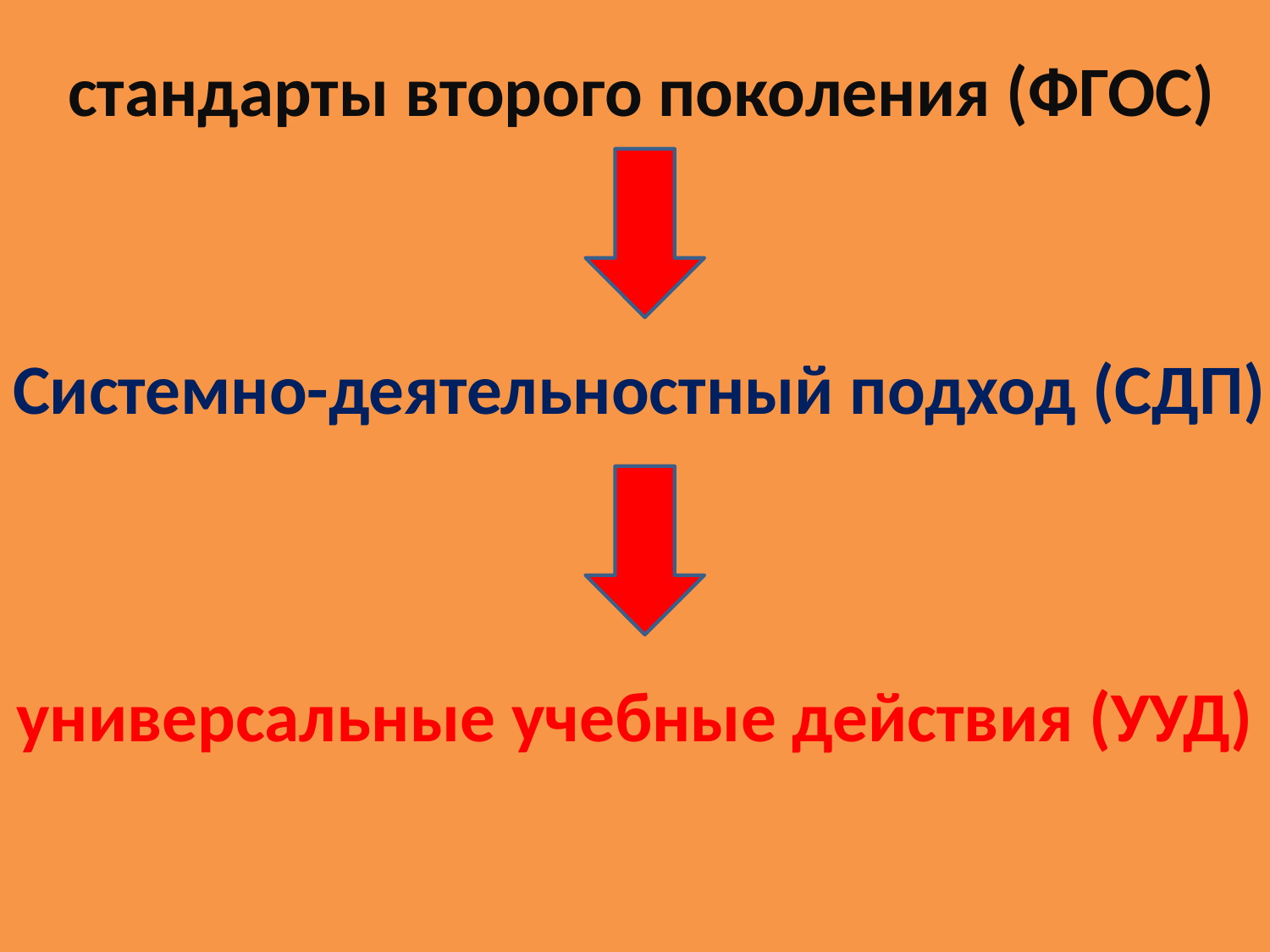

#
стандарты второго поколения (ФГОС)

     Системно-деятельностный подход (СДП)

универсальные учебные действия (УУД)